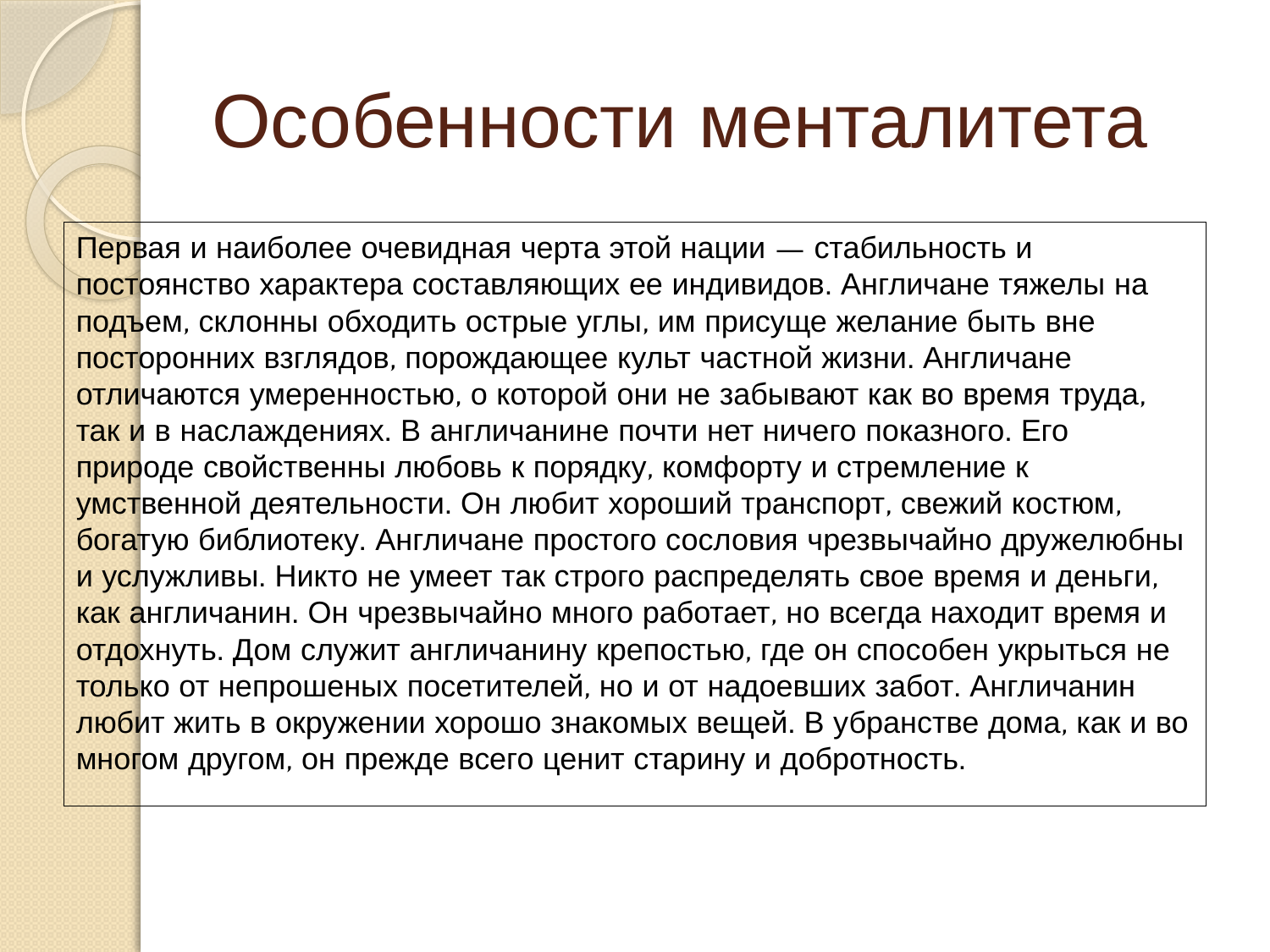

# Особенности менталитета
Первая и наиболее очевидная черта этой нации — стабильность и постоянство характера составляющих ее индивидов. Англичане тяжелы на подъем, склонны обходить острые углы, им присуще желание быть вне посторонних взглядов, порождающее культ частной жизни. Англичане отличаются умеренностью, о которой они не забывают как во время труда, так и в наслаждениях. В англичанине почти нет ничего показного. Его природе свойственны любовь к порядку, комфорту и стремление к умственной деятельности. Он любит хороший транспорт, свежий костюм, богатую библиотеку. Англичане простого сословия чрезвычайно дружелюбны и услужливы. Никто не умеет так строго распределять свое время и деньги, как англичанин. Он чрезвычайно много работает, но всегда находит время и отдохнуть. Дом служит англичанину крепостью, где он способен укрыться не только от непрошеных посетителей, но и от надоевших забот. Англичанин любит жить в окружении хорошо знакомых вещей. В убранстве дома, как и во многом другом, он прежде всего ценит старину и добротность.